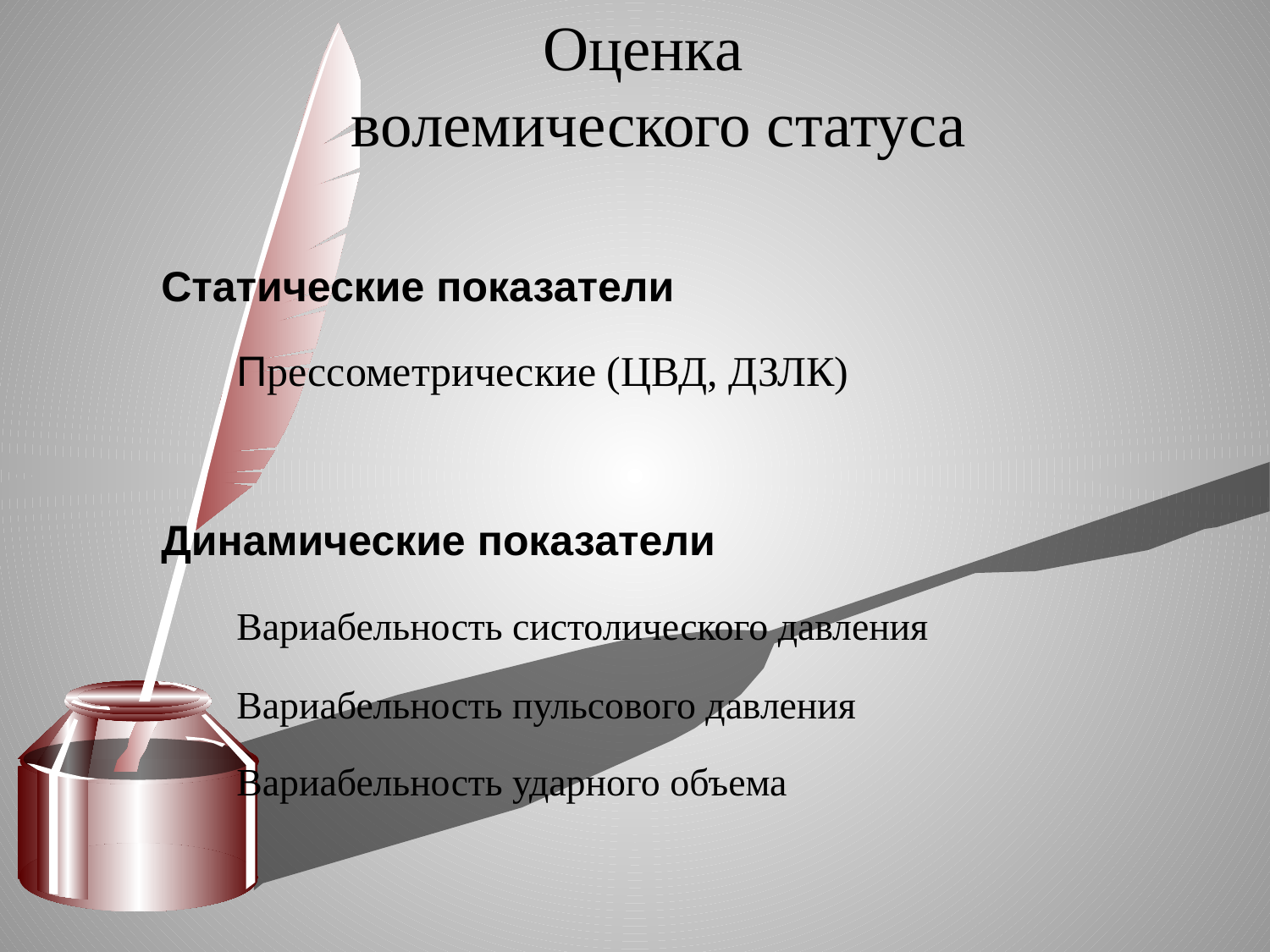

Оценка
волемического статуса
Статические показатели
	Прессометрические (ЦВД, ДЗЛК)

Динамические показатели
	Вариабельность систолического давления
	Вариабельность пульсового давления
	Вариабельность ударного объема